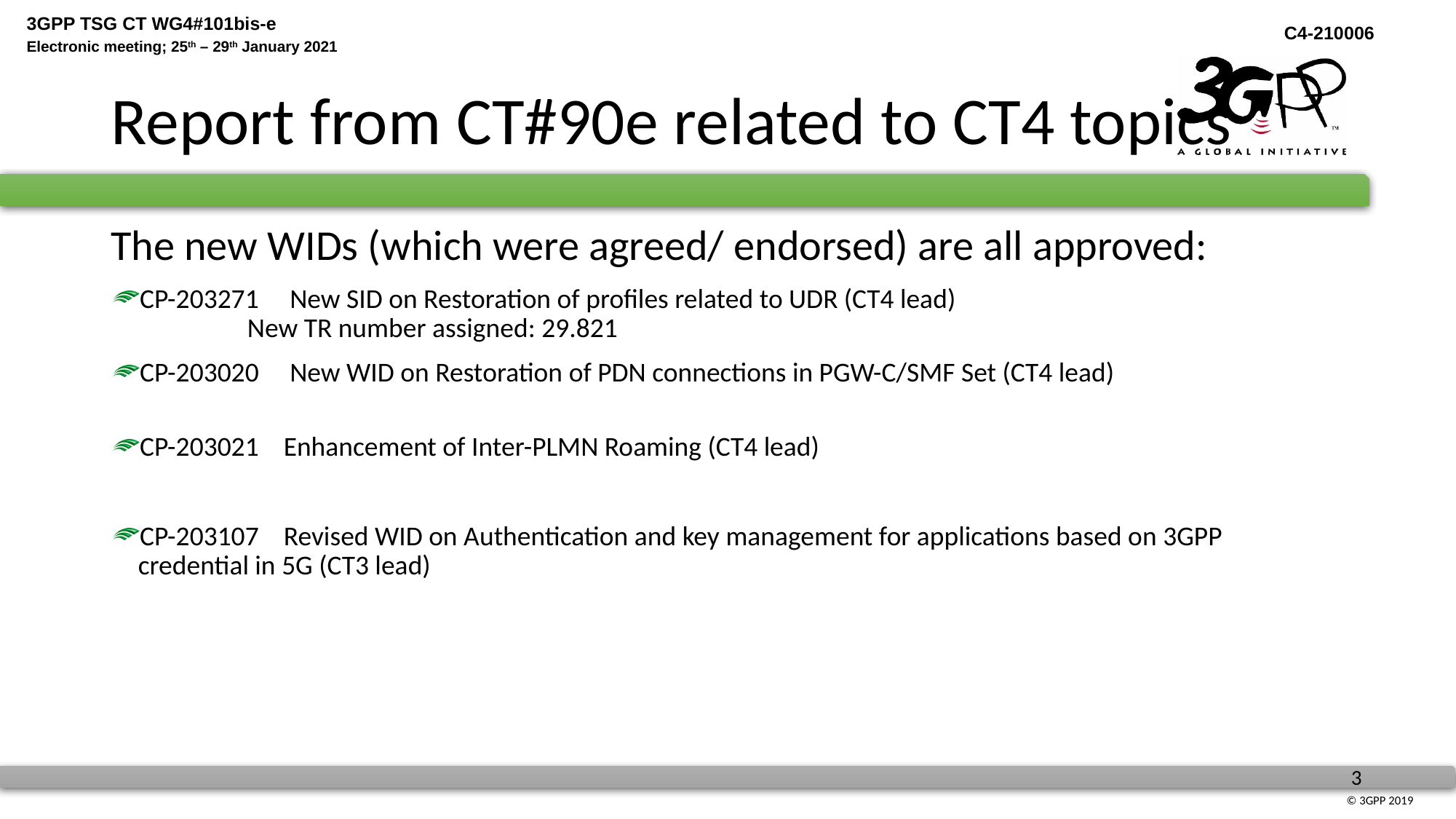

# Report from CT#90e related to CT4 topics
The new WIDs (which were agreed/ endorsed) are all approved:
CP-203271     New SID on Restoration of profiles related to UDR (CT4 lead)
	New TR number assigned: 29.821
CP-203020     New WID on Restoration of PDN connections in PGW-C/SMF Set (CT4 lead)
CP-203021    Enhancement of Inter-PLMN Roaming (CT4 lead)

CP-203107    Revised WID on Authentication and key management for applications based on 3GPP credential in 5G (CT3 lead)